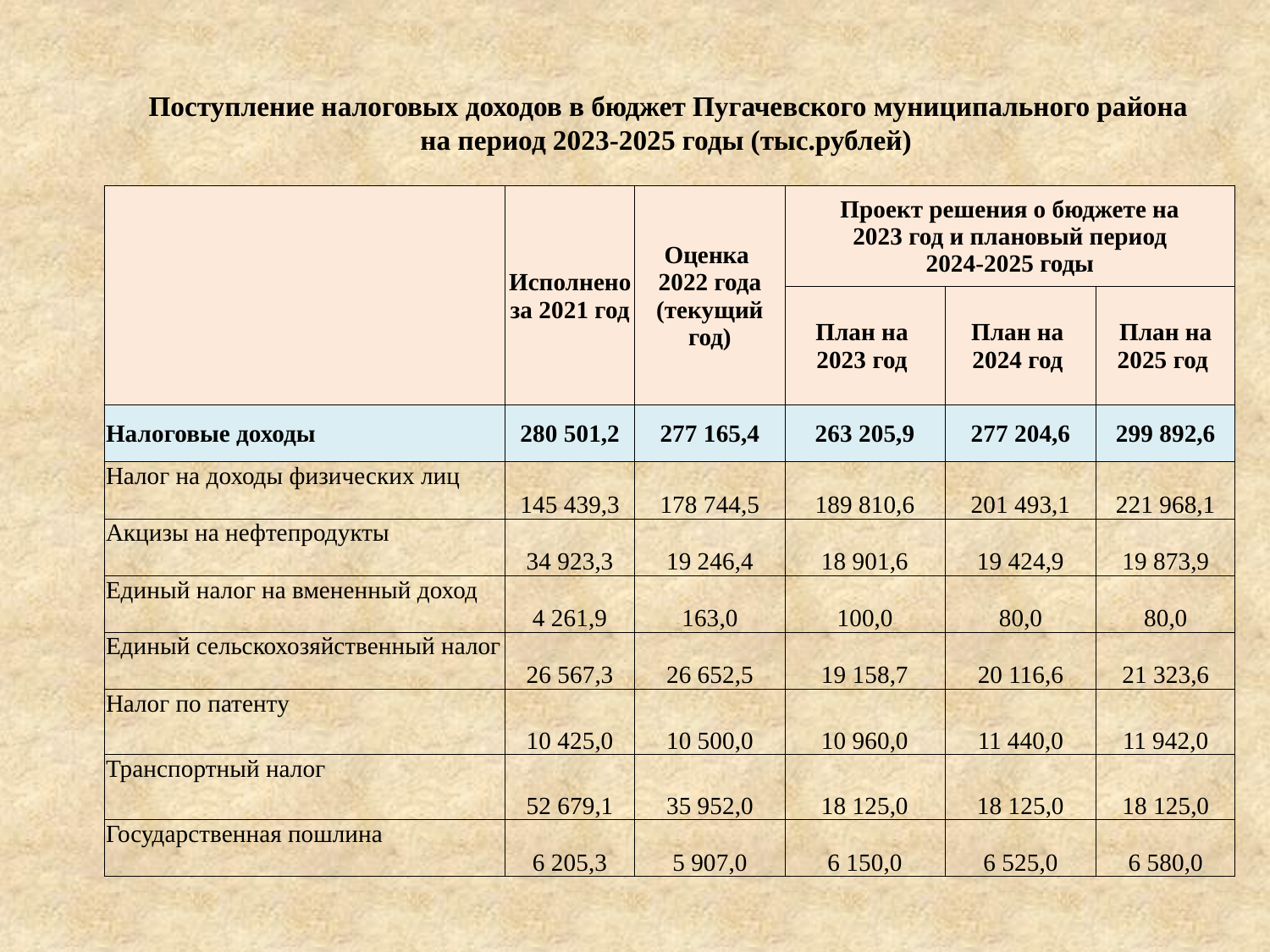

Поступление налоговых доходов в бюджет Пугачевского муниципального района
на период 2023-2025 годы (тыс.рублей)

|  | Исполнено за 2021 год | Оценка 2022 года (текущий год) | Проект решения о бюджете на 2023 год и плановый период 2024-2025 годы |  |  |
| --- | --- | --- | --- | --- | --- |
|  |  |  | План на 2023 год | План на 2024 год | План на 2025 год |
| Налоговые доходы | 280 501,2 | 277 165,4 | 263 205,9 | 277 204,6 | 299 892,6 |
| Налог на доходы физических лиц | 145 439,3 | 178 744,5 | 189 810,6 | 201 493,1 | 221 968,1 |
| Акцизы на нефтепродукты | 34 923,3 | 19 246,4 | 18 901,6 | 19 424,9 | 19 873,9 |
| Единый налог на вмененный доход | 4 261,9 | 163,0 | 100,0 | 80,0 | 80,0 |
| Единый сельскохозяйственный налог | 26 567,3 | 26 652,5 | 19 158,7 | 20 116,6 | 21 323,6 |
| Налог по патенту | 10 425,0 | 10 500,0 | 10 960,0 | 11 440,0 | 11 942,0 |
| Транспортный налог | 52 679,1 | 35 952,0 | 18 125,0 | 18 125,0 | 18 125,0 |
| Государственная пошлина | 6 205,3 | 5 907,0 | 6 150,0 | 6 525,0 | 6 580,0 |